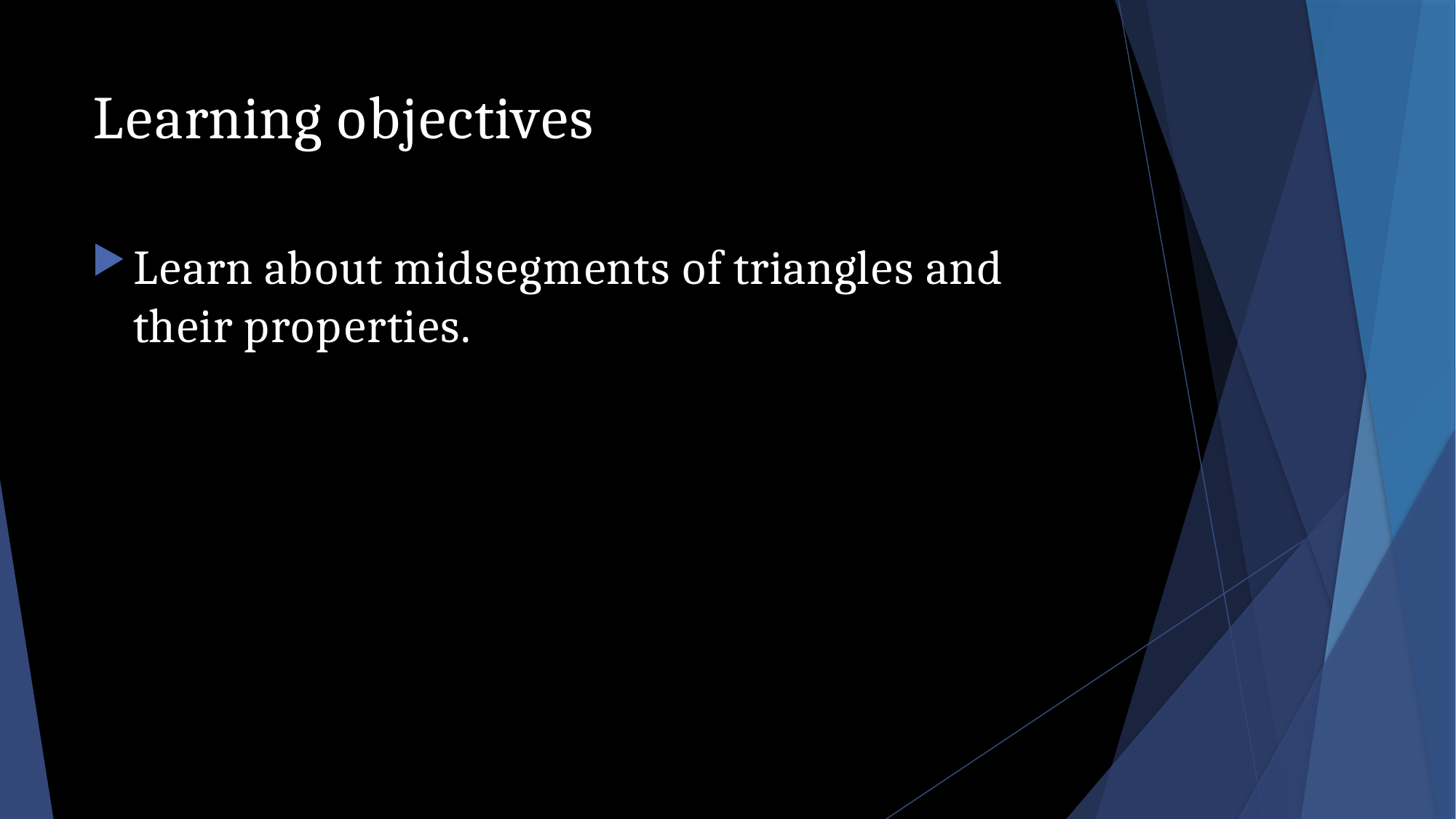

# Learning objectives
Learn about midsegments of triangles and their properties.